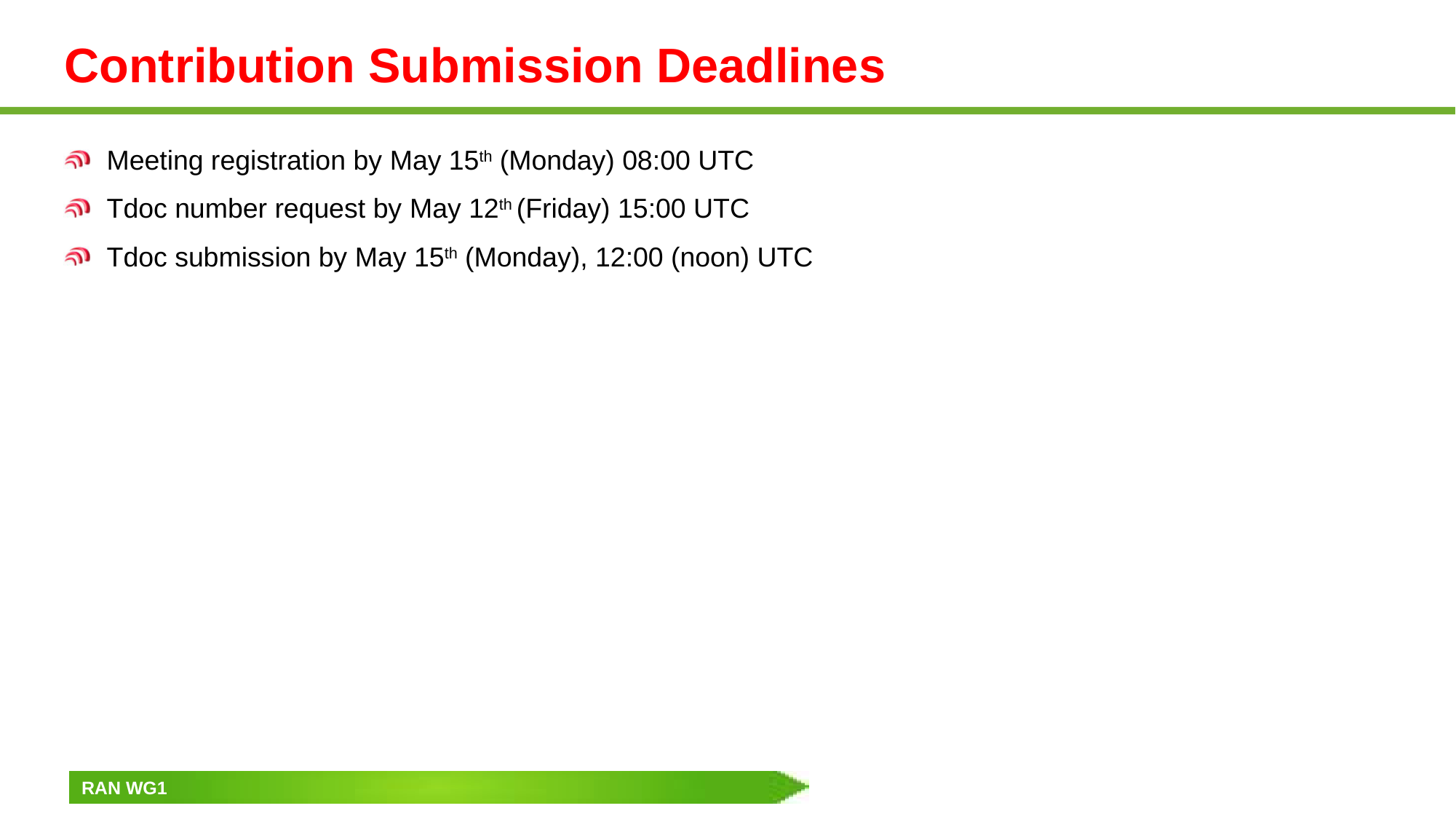

# Contribution Submission Deadlines
Meeting registration by May 15th (Monday) 08:00 UTC
Tdoc number request by May 12th (Friday) 15:00 UTC
Tdoc submission by May 15th (Monday), 12:00 (noon) UTC